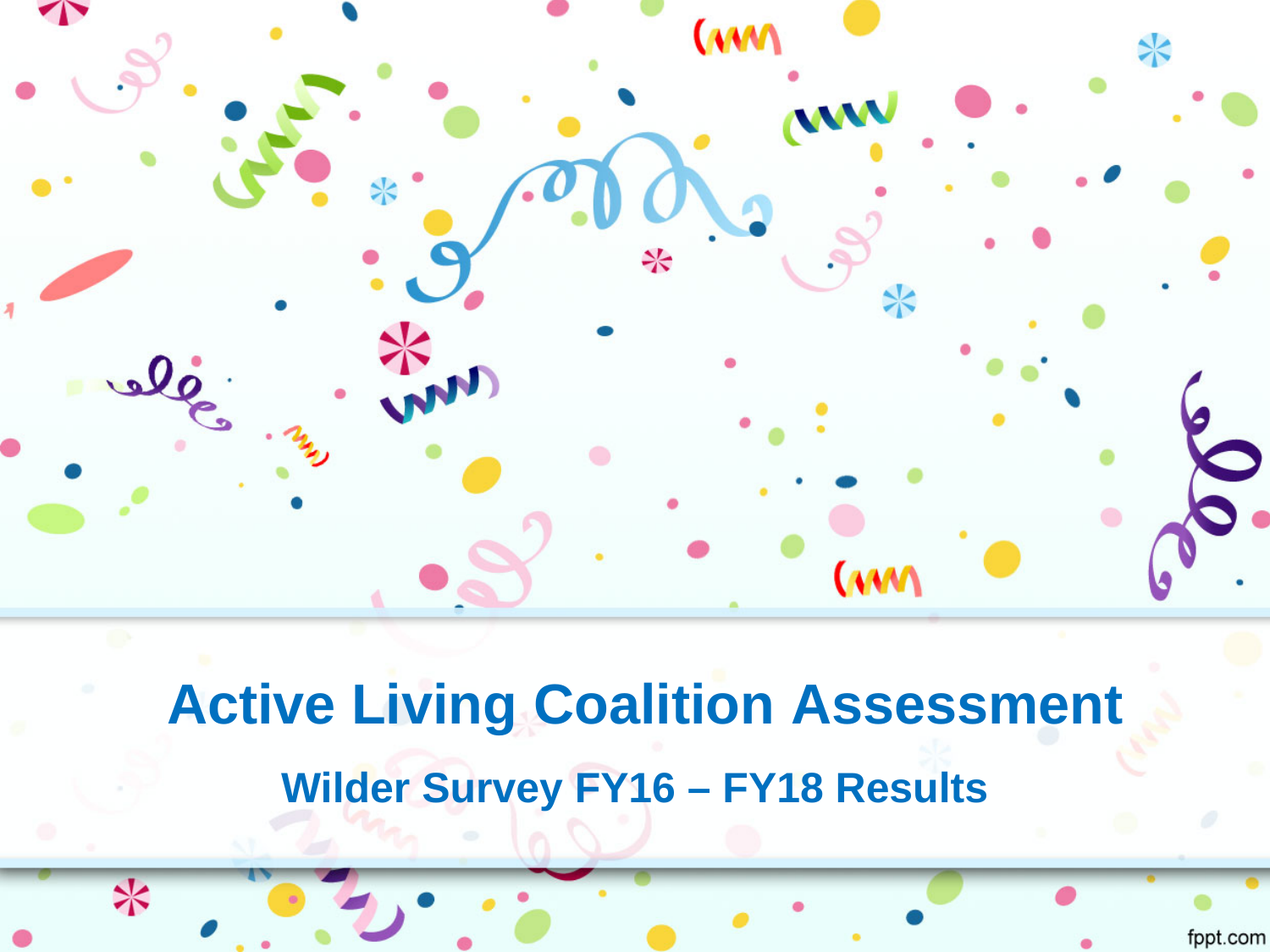

# Active Living Coalition Assessment
Wilder Survey FY16 – FY18 Results